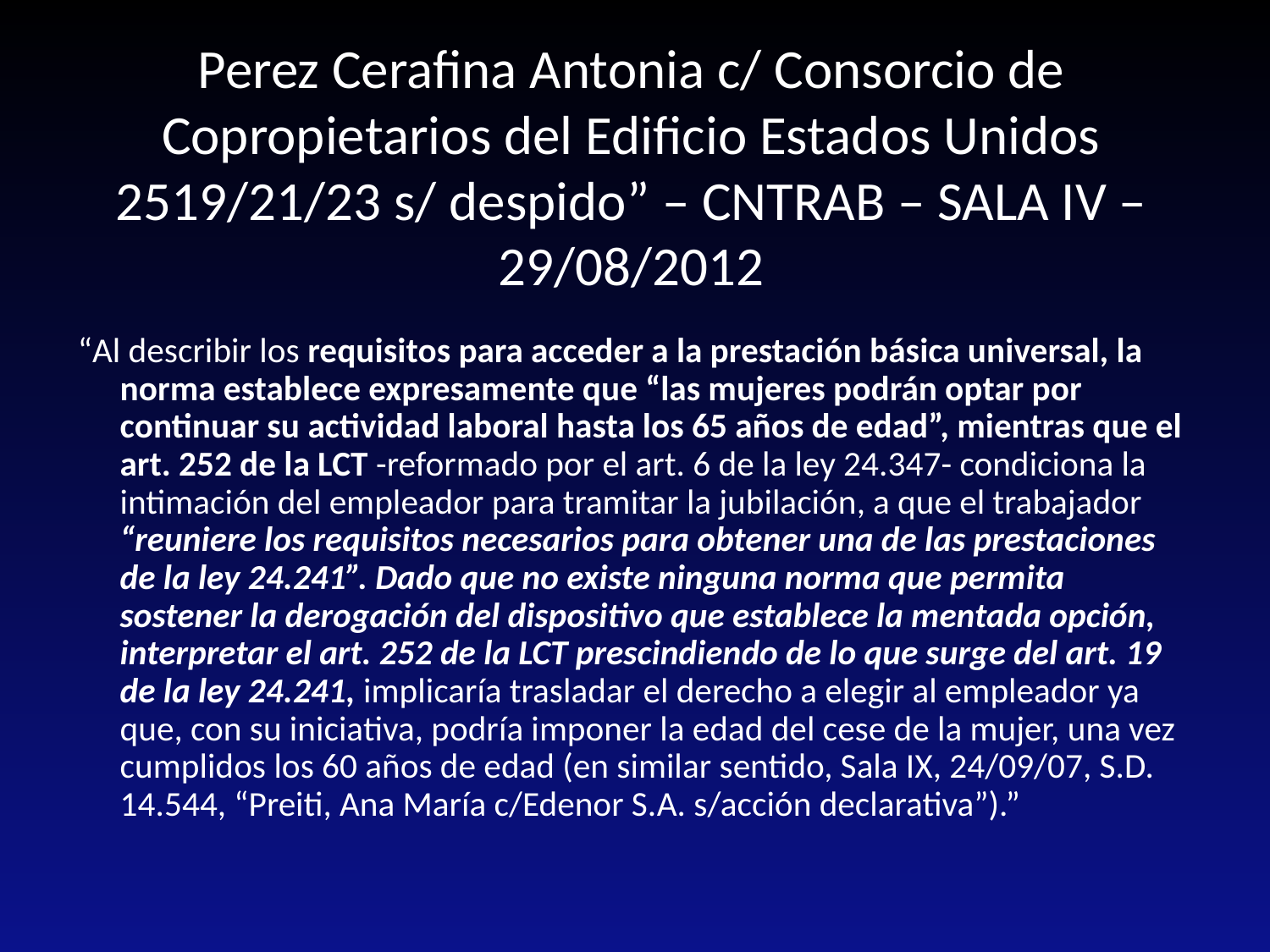

# Perez Cerafina Antonia c/ Consorcio de Copropietarios del Edificio Estados Unidos 2519/21/23 s/ despido” – CNTRAB – SALA IV – 29/08/2012
“Al describir los requisitos para acceder a la prestación básica universal, la norma establece expresamente que “las mujeres podrán optar por continuar su actividad laboral hasta los 65 años de edad”, mientras que el art. 252 de la LCT -reformado por el art. 6 de la ley 24.347- condiciona la intimación del empleador para tramitar la jubilación, a que el trabajador “reuniere los requisitos necesarios para obtener una de las prestaciones de la ley 24.241”. Dado que no existe ninguna norma que permita sostener la derogación del dispositivo que establece la mentada opción, interpretar el art. 252 de la LCT prescindiendo de lo que surge del art. 19 de la ley 24.241, implicaría trasladar el derecho a elegir al empleador ya que, con su iniciativa, podría imponer la edad del cese de la mujer, una vez cumplidos los 60 años de edad (en similar sentido, Sala IX, 24/09/07, S.D. 14.544, “Preiti, Ana María c/Edenor S.A. s/acción declarativa”).”